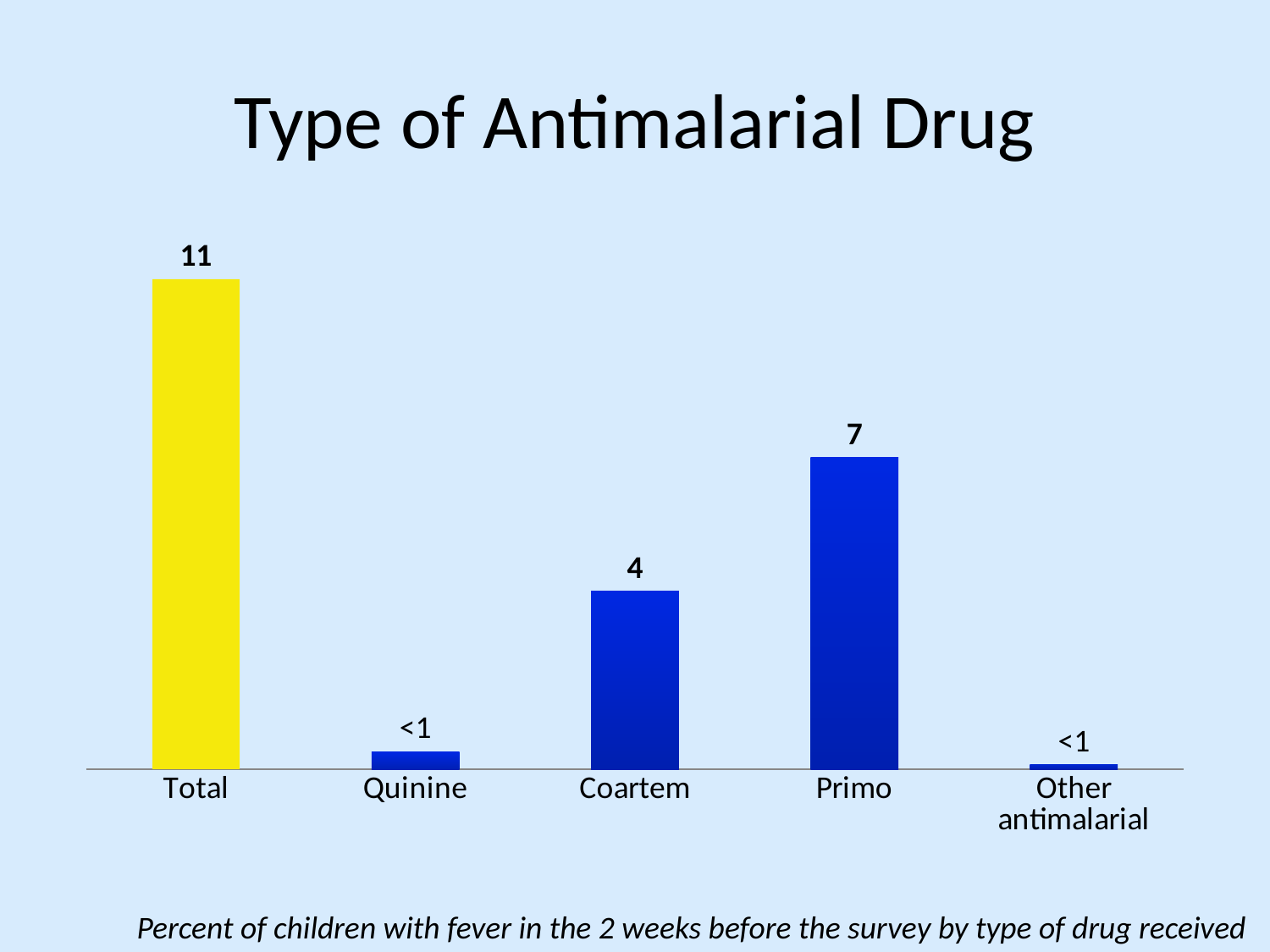

# Type of Antimalarial Drug

### Chart

| Category | Series 1 |
|---|---|
| Total | 11.0 |
| Quinine | 0.4 |
| Coartem | 4.0 |
| Primo | 7.0 |
| Other antimalarial | 0.1 |
Percent of children with fever in the 2 weeks before the survey by type of drug received